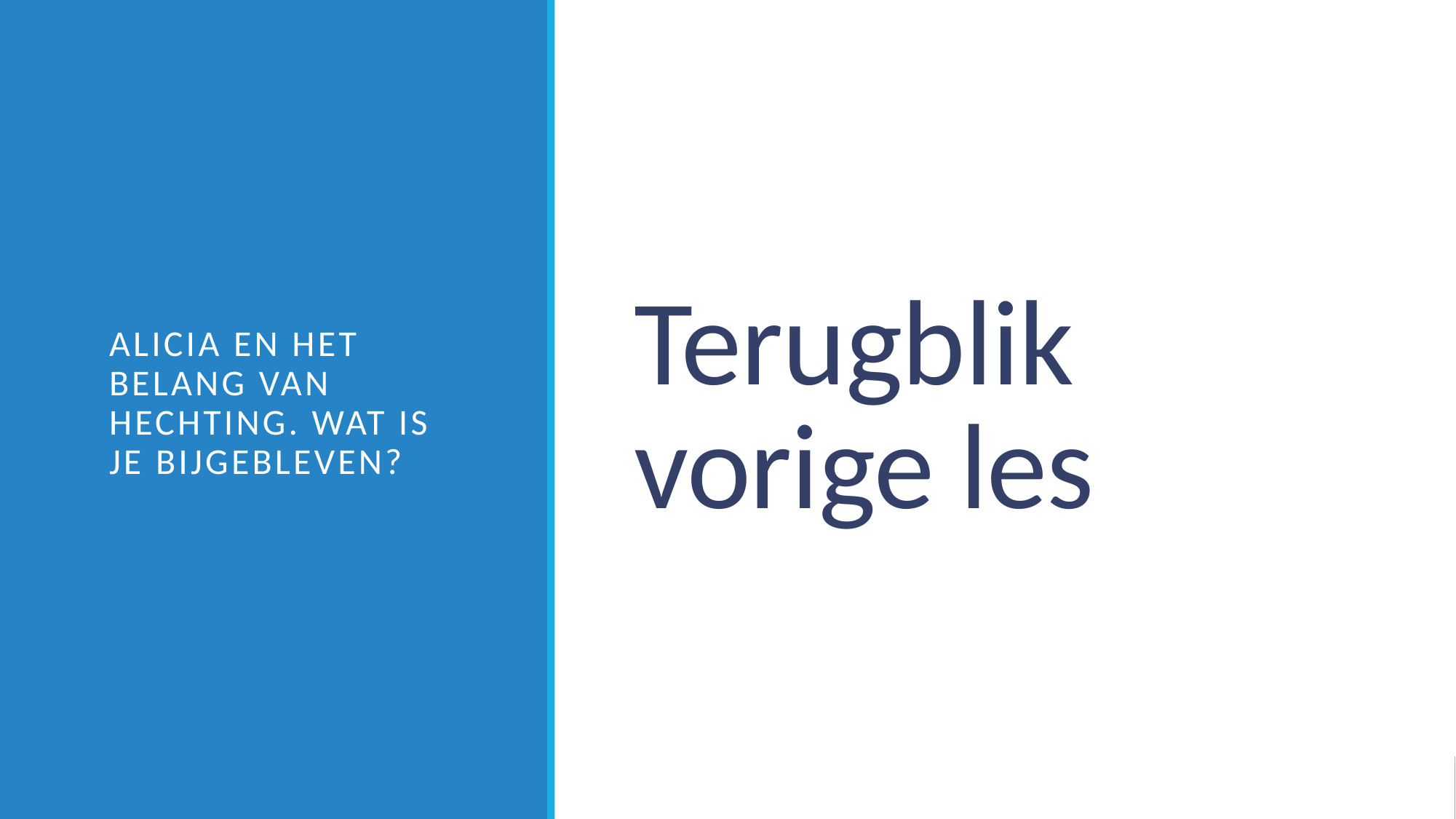

# Terugblik vorige les
Alicia en het belang van hechting. Wat is je bijgebleven?